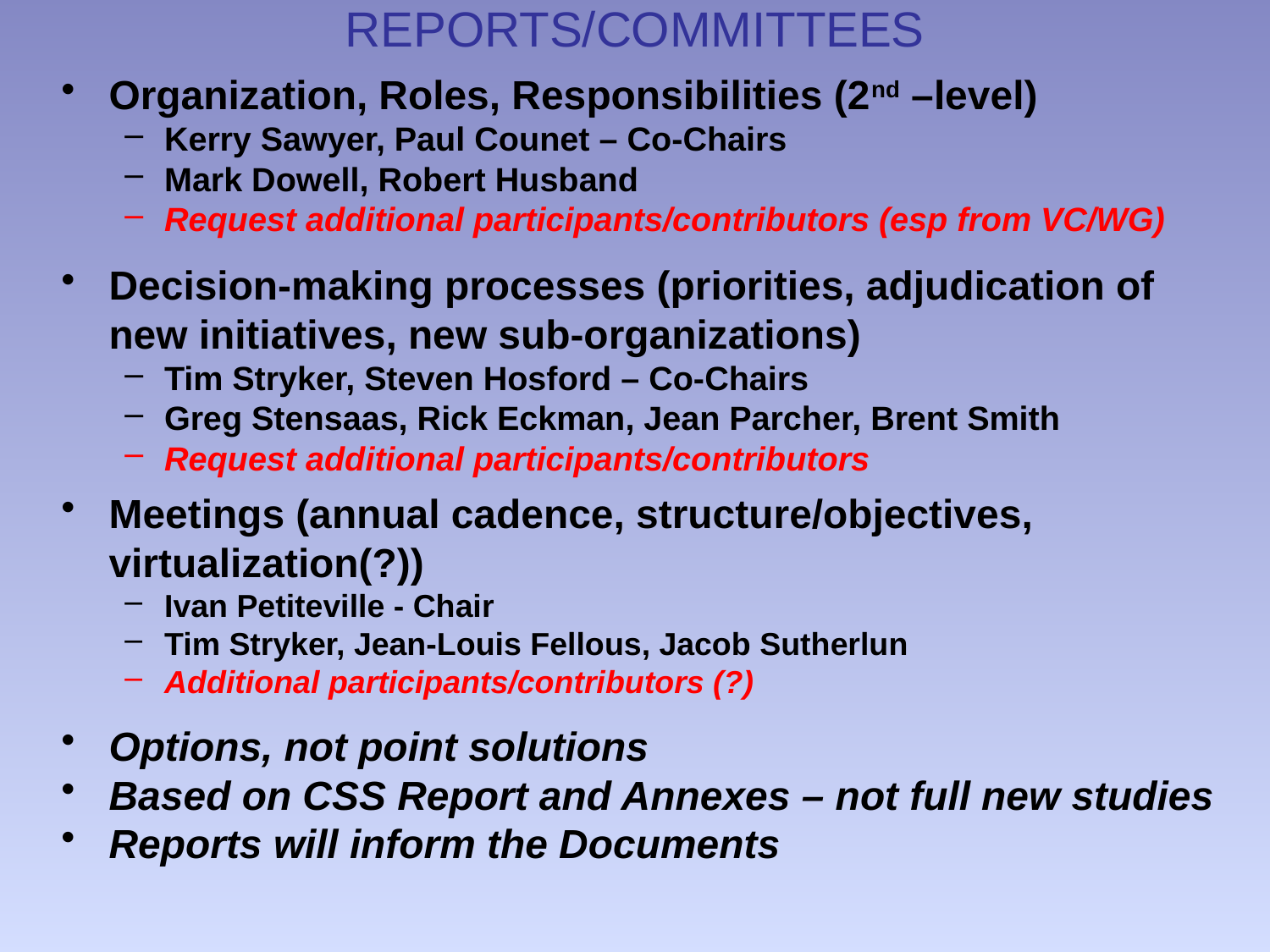

# REPORTS/COMMITTEES
Organization, Roles, Responsibilities (2nd –level)
Kerry Sawyer, Paul Counet – Co-Chairs
Mark Dowell, Robert Husband
Request additional participants/contributors (esp from VC/WG)
Decision-making processes (priorities, adjudication of new initiatives, new sub-organizations)
Tim Stryker, Steven Hosford – Co-Chairs
Greg Stensaas, Rick Eckman, Jean Parcher, Brent Smith
Request additional participants/contributors
Meetings (annual cadence, structure/objectives, virtualization(?))
Ivan Petiteville - Chair
Tim Stryker, Jean-Louis Fellous, Jacob Sutherlun
Additional participants/contributors (?)
Options, not point solutions
Based on CSS Report and Annexes – not full new studies
Reports will inform the Documents